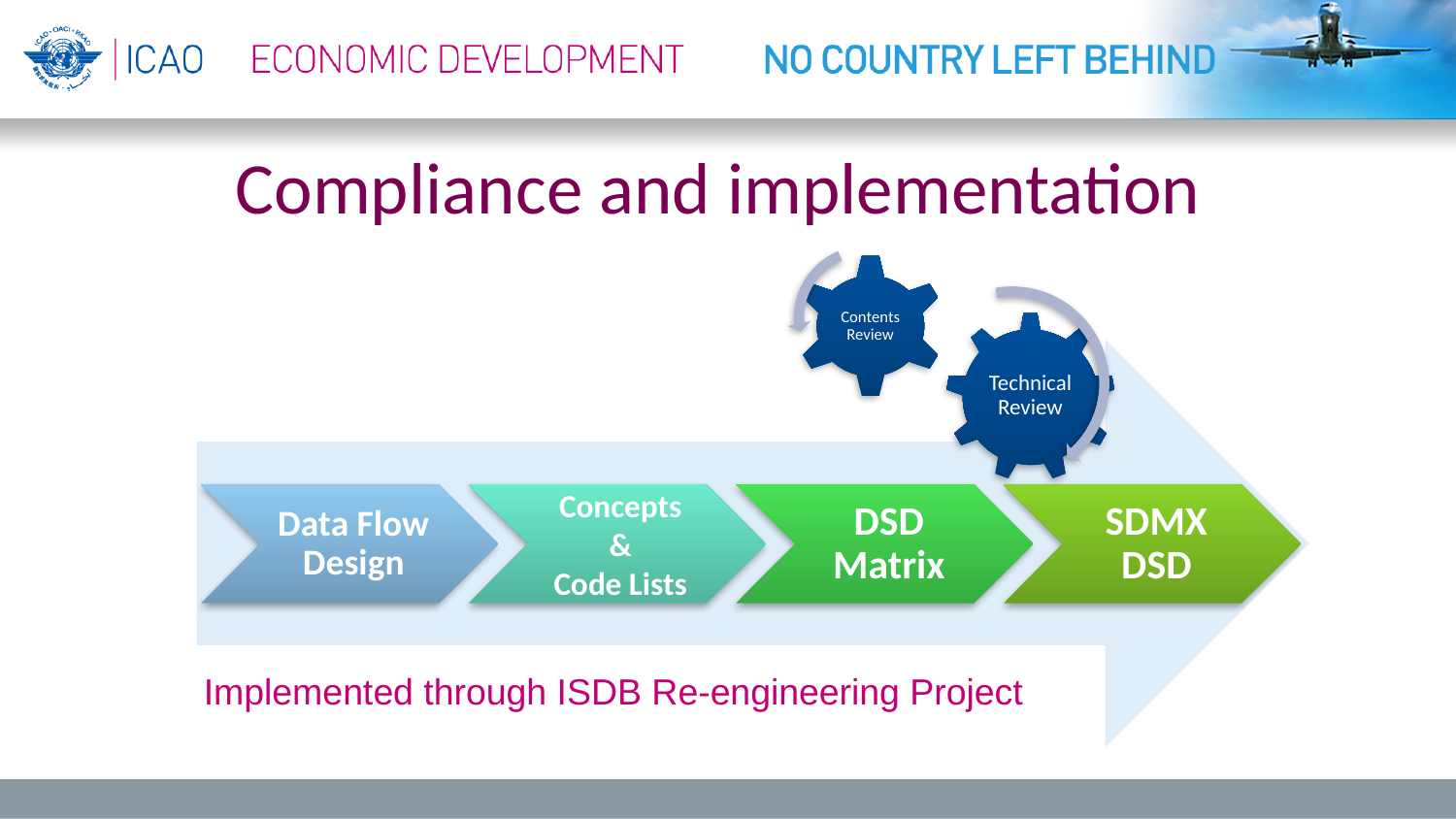

# Compliance and implementation
Technical Review
Contents Review
Data Flow Design
Concepts
&
Code Lists
DSD Matrix
SDMX DSD

Implemented through ISDB Re-engineering Project